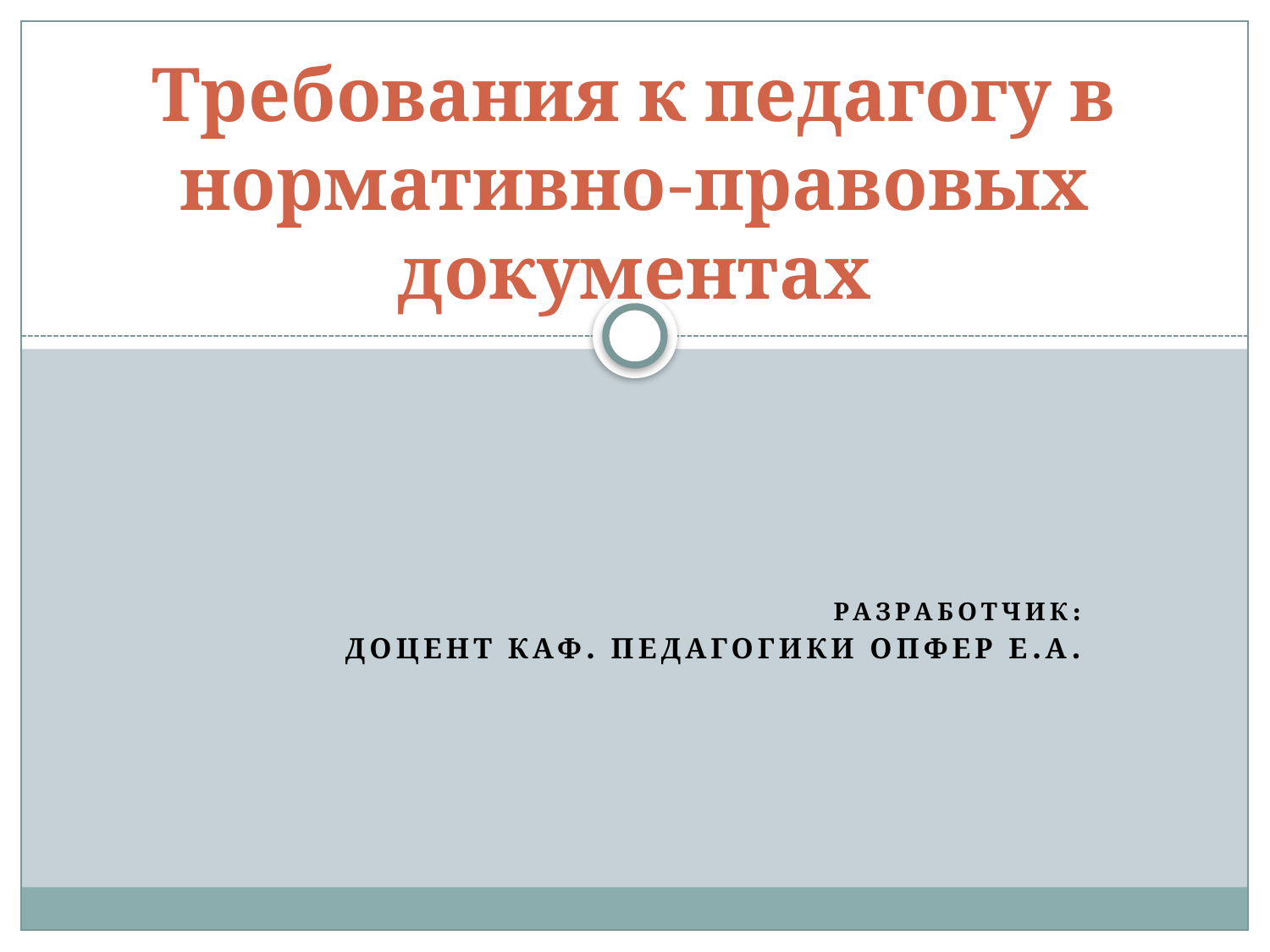

# Требования к педагогу в нормативно-правовых документах

Разработчик:
доцент каф. педагогики Опфер Е.А.